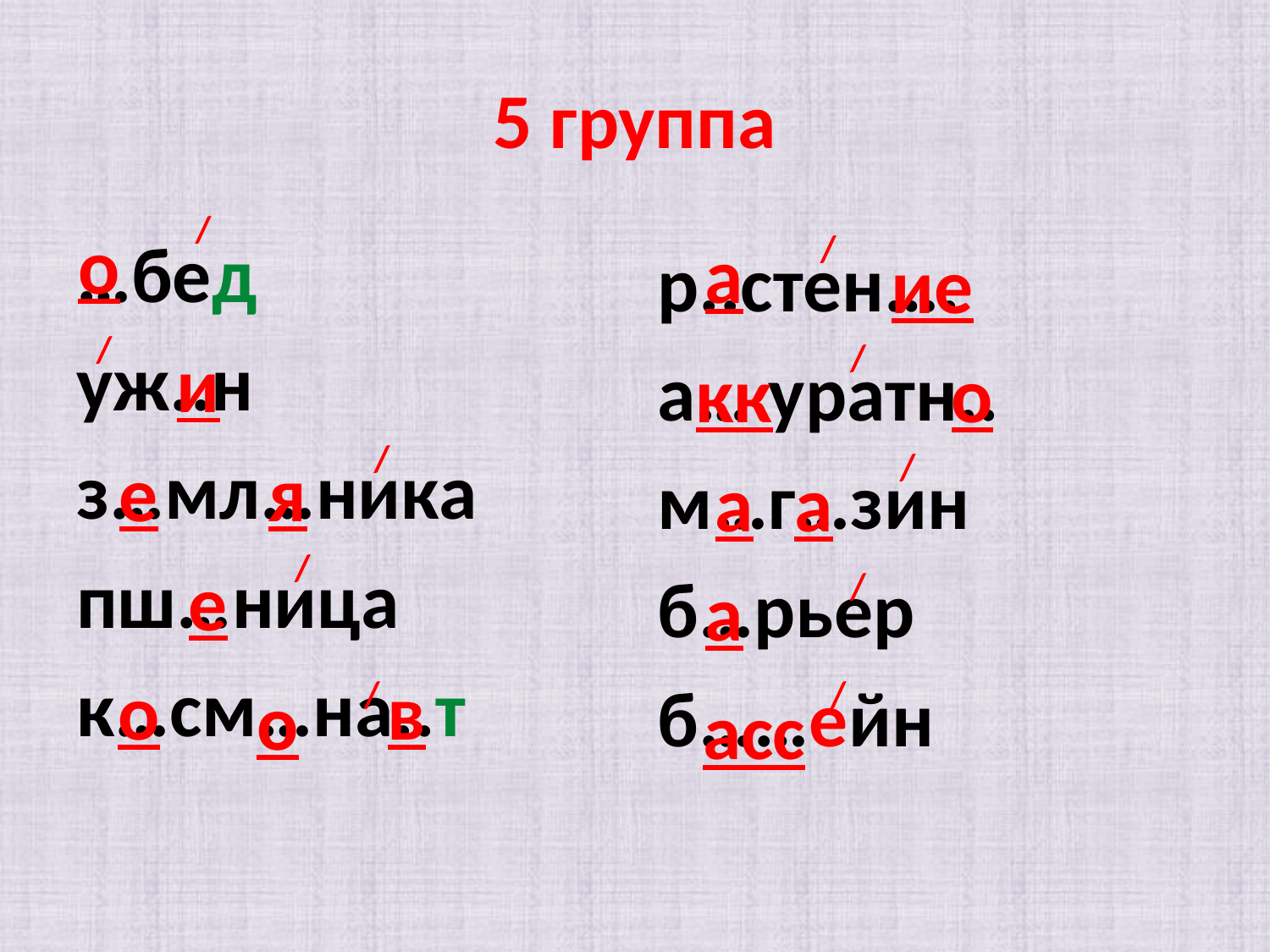

# 5 группа
/
о
…бед
уж..н
з…мл…ника
пш…ница
к…см…на..т

/
р..стен….
а… уратн..
м…г…зин
б…рьер
б……ейн

а
ие
/
/
и
кк
о
/
/
е
я
а
а
/
е
/
а
о
/
в
/
о
асс